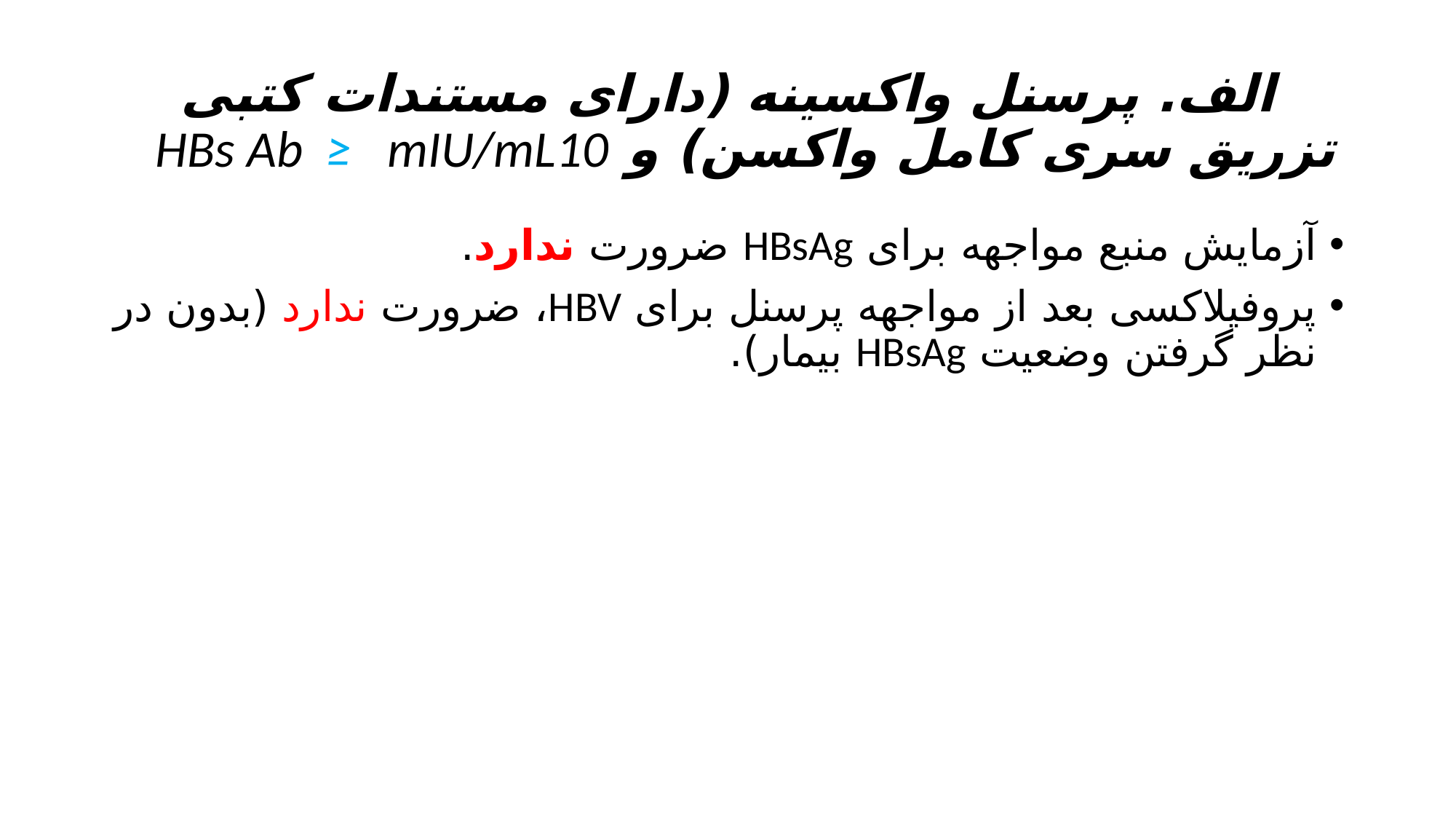

# الف. پرسنل واکسینه (دارای مستندات کتبی تزریق سری کامل واکسن) و HBs Ab  ≥   mIU/mL10
آزمایش منبع مواجهه برای HBsAg ضرورت ندارد.
پروفیلاکسی بعد از مواجهه پرسنل برای HBV، ضرورت ندارد (بدون در نظر گرفتن وضعیت HBsAg بیمار).